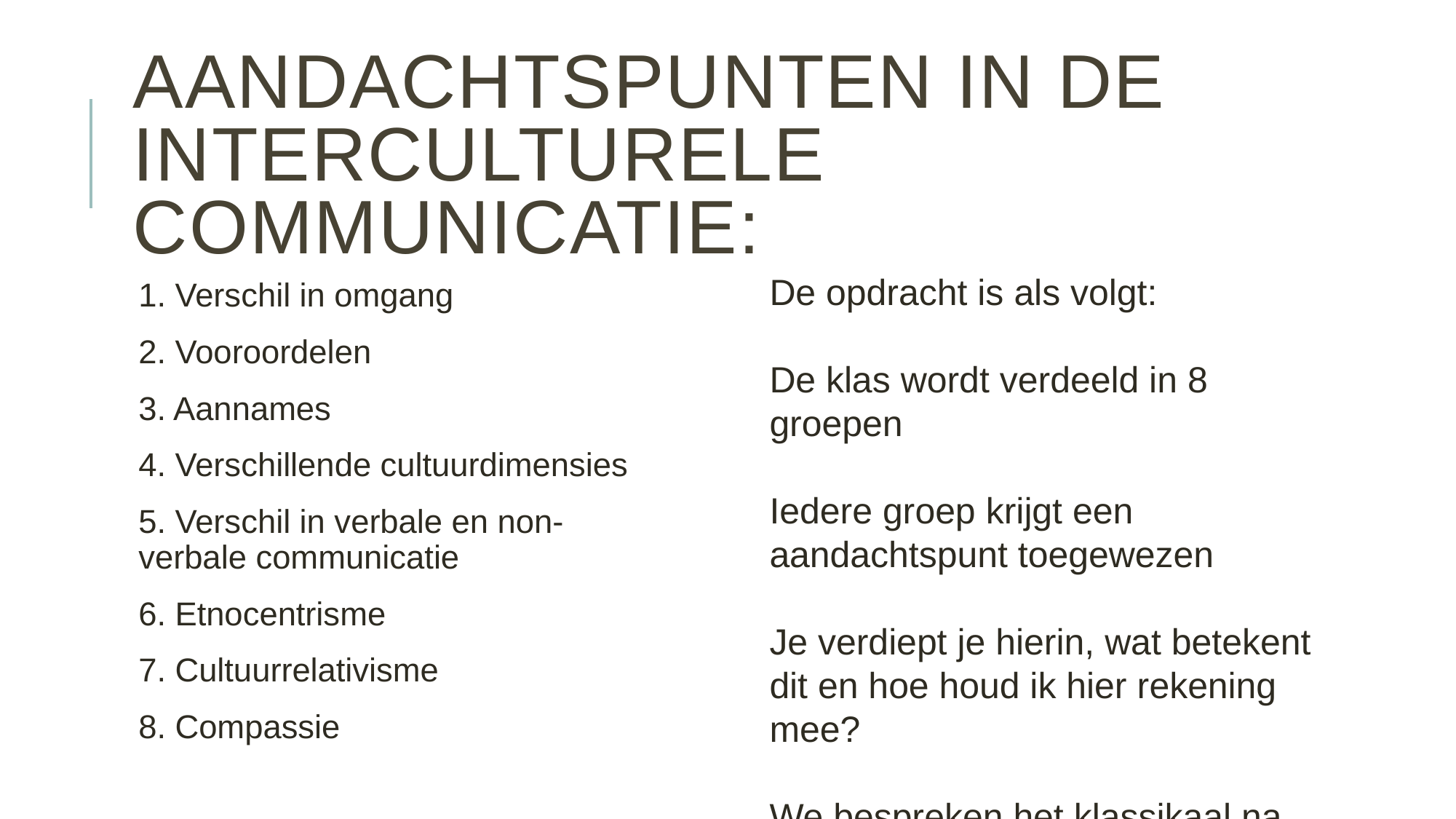

# Aandachtspunten in de interculturele communicatie:
De opdracht is als volgt:

De klas wordt verdeeld in 8 groepen

Iedere groep krijgt een aandachtspunt toegewezen

Je verdiept je hierin, wat betekent dit en hoe houd ik hier rekening mee?

We bespreken het klassikaal na
1. Verschil in omgang
2. Vooroordelen
3. Aannames
4. Verschillende cultuurdimensies
5. Verschil in verbale en non-verbale communicatie
6. Etnocentrisme
7. Cultuurrelativisme
8. Compassie